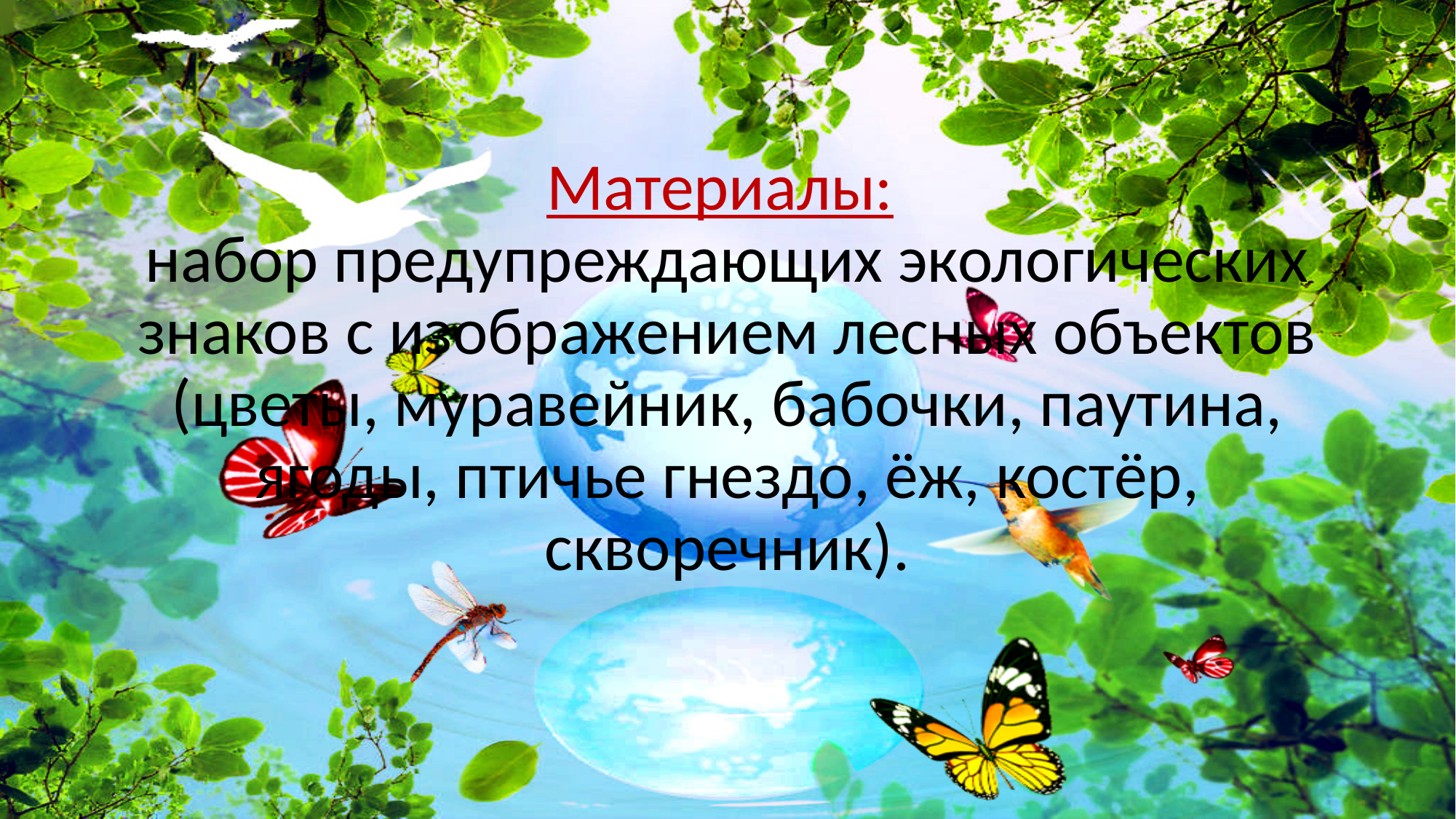

# Материалы: набор предупреждающих экологических знаков с изображением лесных объектов (цветы, муравейник, бабочки, паутина, ягоды, птичье гнездо, ёж, костёр, скворечник).